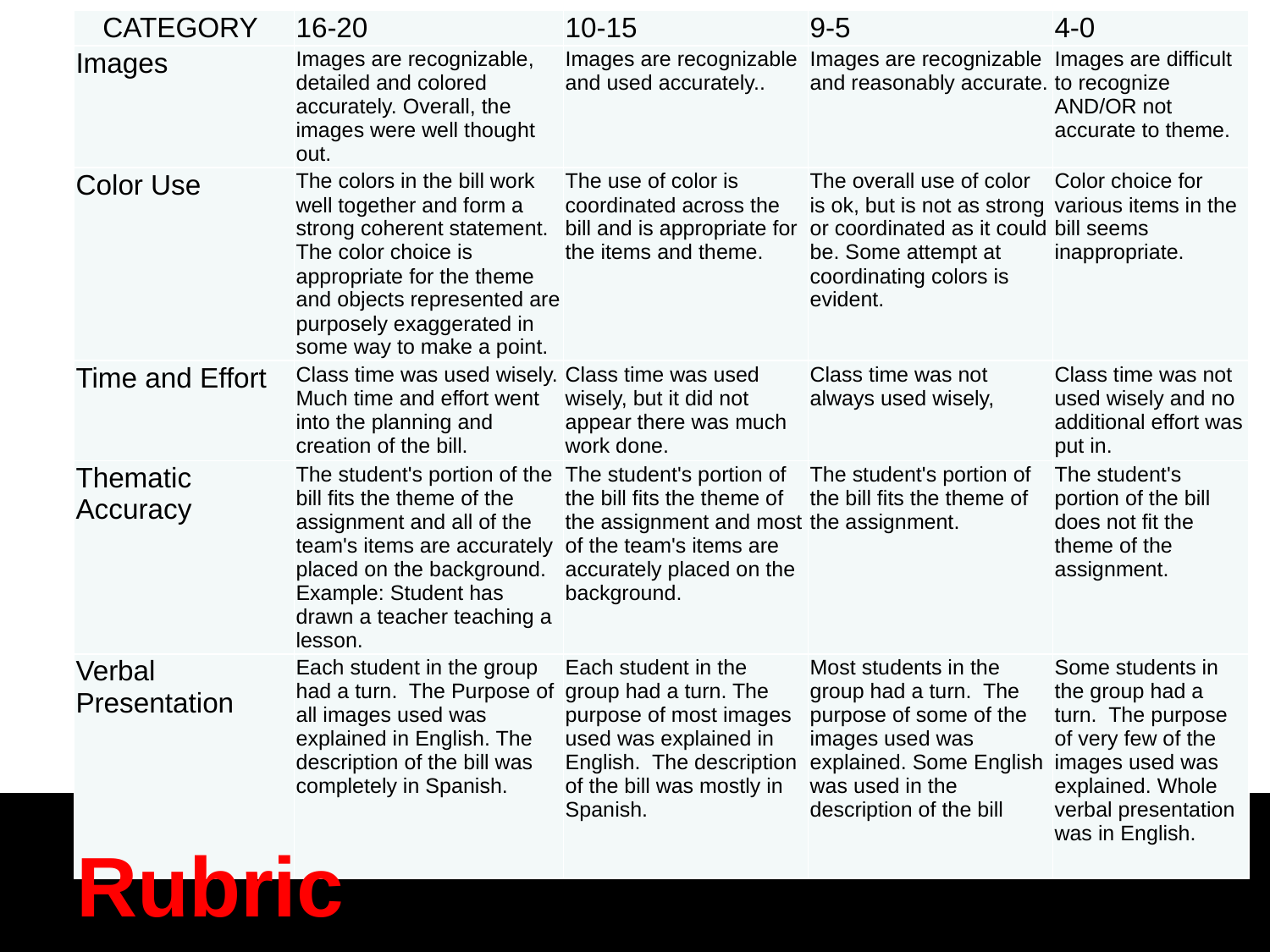

| CATEGORY | 16-20 | 10-15 | 9-5 | 4-0 |
| --- | --- | --- | --- | --- |
| Images | Images are recognizable, detailed and colored accurately. Overall, the images were well thought out. | Images are recognizable and used accurately.. | Images are recognizable and reasonably accurate. | Images are difficult to recognize AND/OR not accurate to theme. |
| Color Use | The colors in the bill work well together and form a strong coherent statement. The color choice is appropriate for the theme and objects represented are purposely exaggerated in some way to make a point. | The use of color is coordinated across the bill and is appropriate for the items and theme. | The overall use of color is ok, but is not as strong or coordinated as it could be. Some attempt at coordinating colors is evident. | Color choice for various items in the bill seems inappropriate. |
| Time and Effort | Class time was used wisely. Much time and effort went into the planning and creation of the bill. | Class time was used wisely, but it did not appear there was much work done. | Class time was not always used wisely, | Class time was not used wisely and no additional effort was put in. |
| Thematic Accuracy | The student's portion of the bill fits the theme of the assignment and all of the team's items are accurately placed on the background. Example: Student has drawn a teacher teaching a lesson. | The student's portion of the bill fits the theme of the assignment and most of the team's items are accurately placed on the background. | The student's portion of the bill fits the theme of the assignment. | The student's portion of the bill does not fit the theme of the assignment. |
| Verbal Presentation | Each student in the group had a turn. The Purpose of all images used was explained in English. The description of the bill was completely in Spanish. | Each student in the group had a turn. The purpose of most images used was explained in English. The description of the bill was mostly in Spanish. | Most students in the group had a turn. The purpose of some of the images used was explained. Some English was used in the description of the bill | Some students in the group had a turn. The purpose of very few of the images used was explained. Whole verbal presentation was in English. |
# Rubric